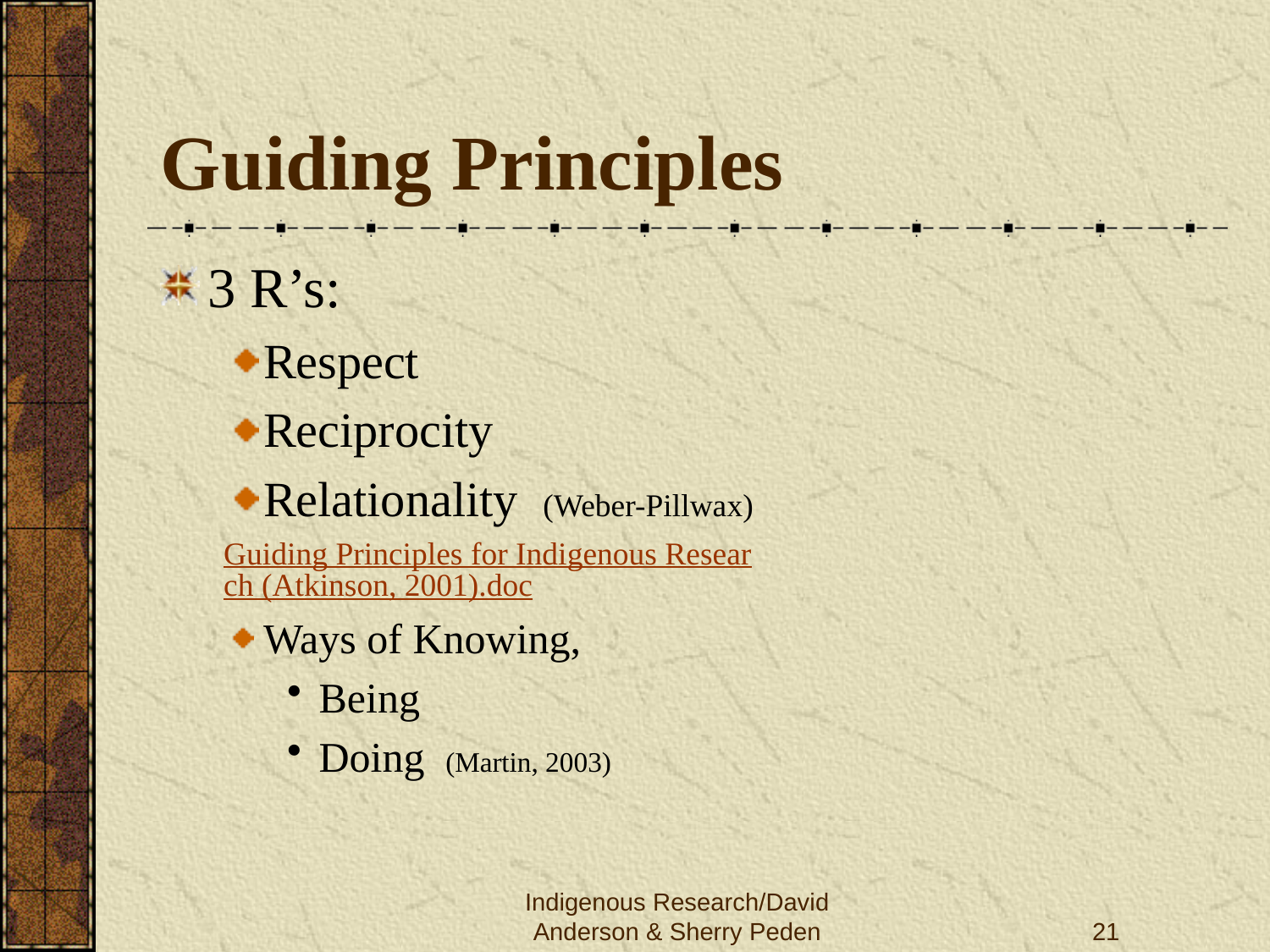

# Guiding Principles
3 R’s:
Respect
Reciprocity
Relationality  (Weber-Pillwax)
Guiding Principles for Indigenous Research (Atkinson, 2001).doc
Ways of Knowing,
Being
Doing   (Martin, 2003)
Indigenous Research/David Anderson & Sherry Peden
21